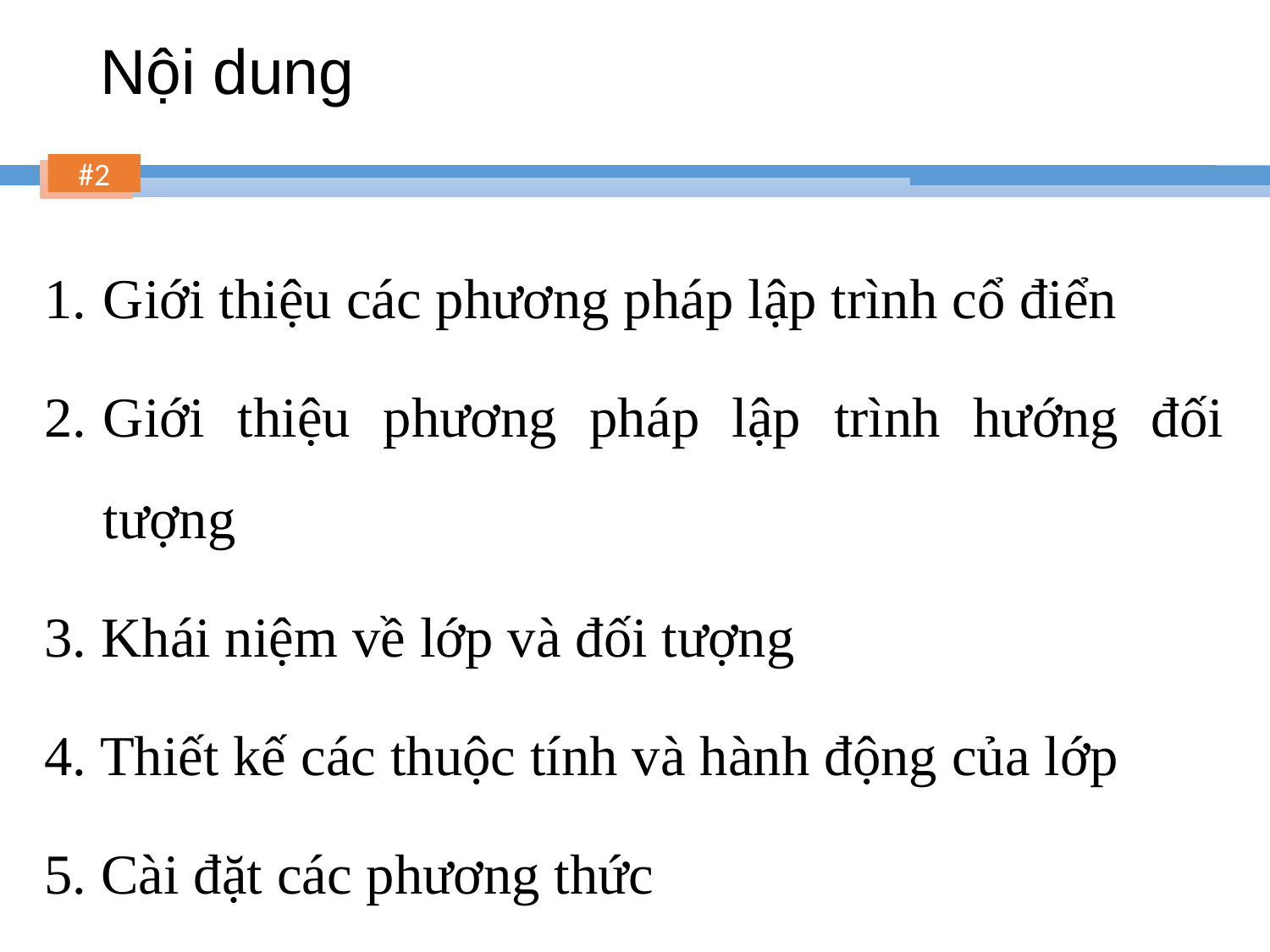

# Nội dung

Giới thiệu các phương pháp lập trình cổ điển
Giới thiệu phương pháp lập trình hướng đối tượng
3. Khái niệm về lớp và đối tượng
4. Thiết kế các thuộc tính và hành động của lớp
5. Cài đặt các phương thức

2